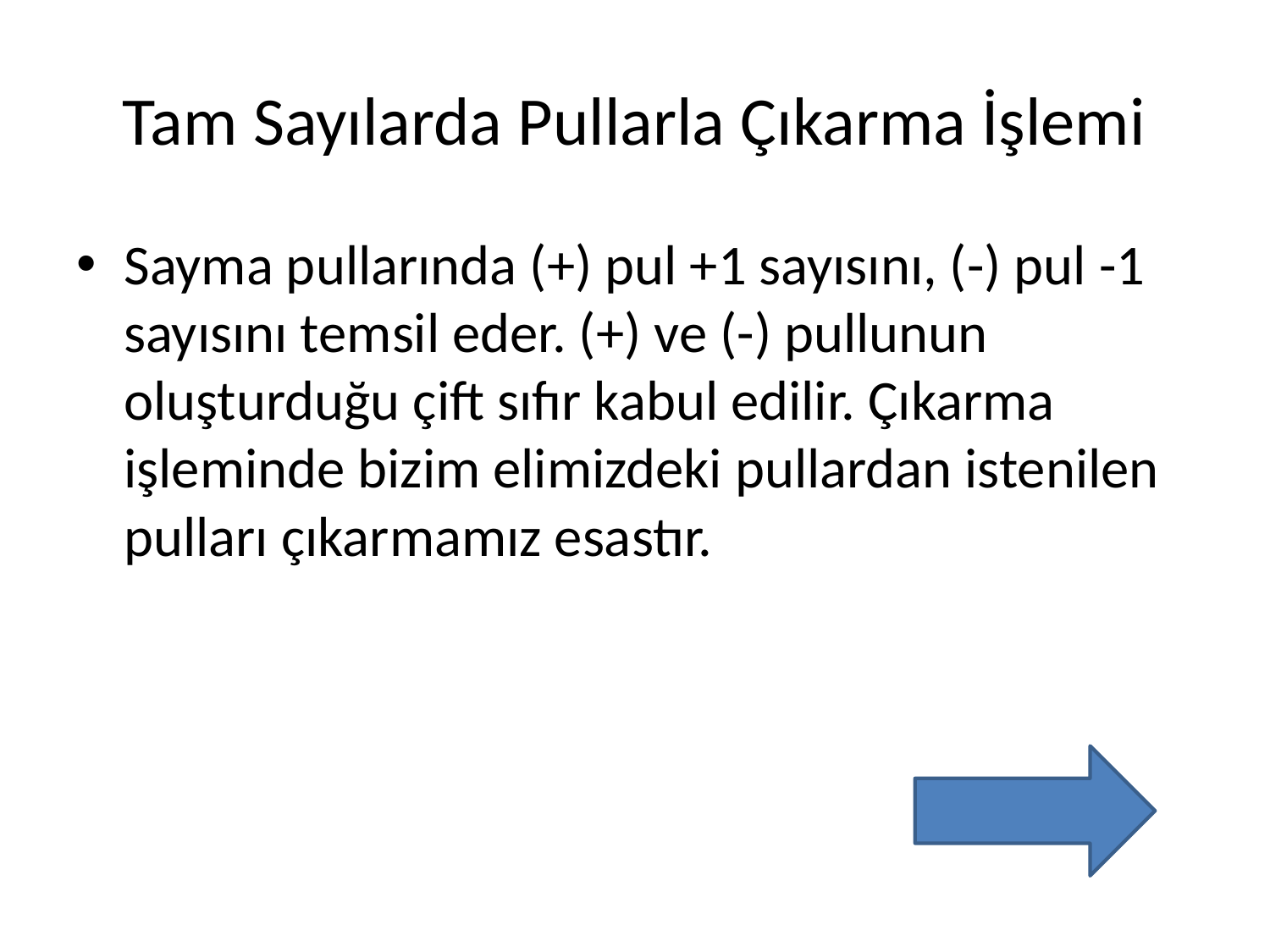

# Tam Sayılarda Pullarla Çıkarma İşlemi
Sayma pullarında (+) pul +1 sayısını, (-) pul -1 sayısını temsil eder. (+) ve (-) pullunun oluşturduğu çift sıfır kabul edilir. Çıkarma işleminde bizim elimizdeki pullardan istenilen pulları çıkarmamız esastır.